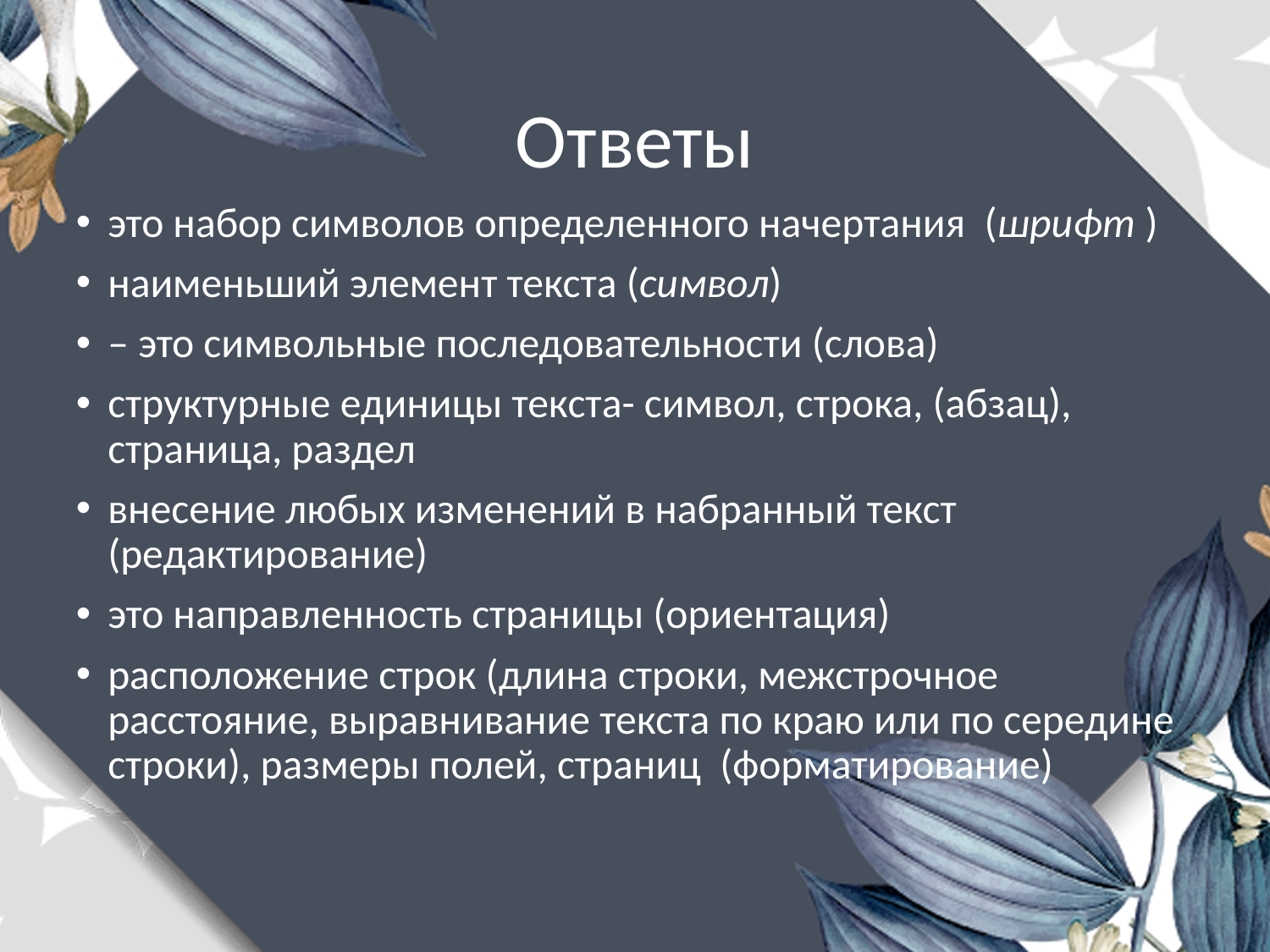

# Ответы
это набор символов определенного начертания  (шрифт )
наименьший элемент текста (символ)
– это символьные последовательности (слова)
структурные единицы текста- символ, строка, (абзац), страница, раздел
внесение любых изменений в набранный текст (редактирование)
это направленность страницы (ориентация)
расположение строк (длина строки, межстрочное расстояние, выравнивание текста по краю или по середине строки), размеры полей, страниц  (форматирование)